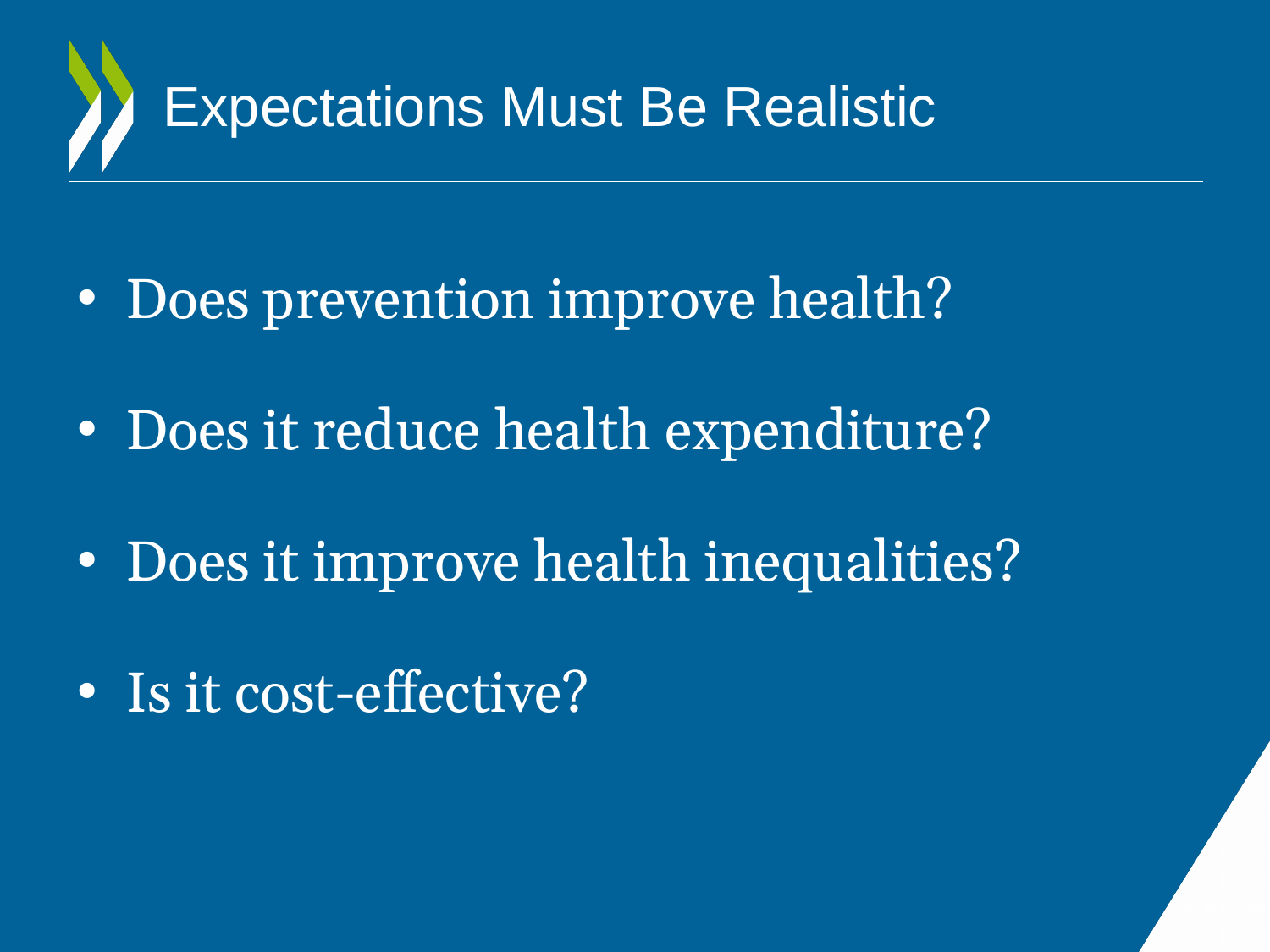

# Expectations Must Be Realistic
Does prevention improve health?
Does it reduce health expenditure?
Does it improve health inequalities?
Is it cost-effective?